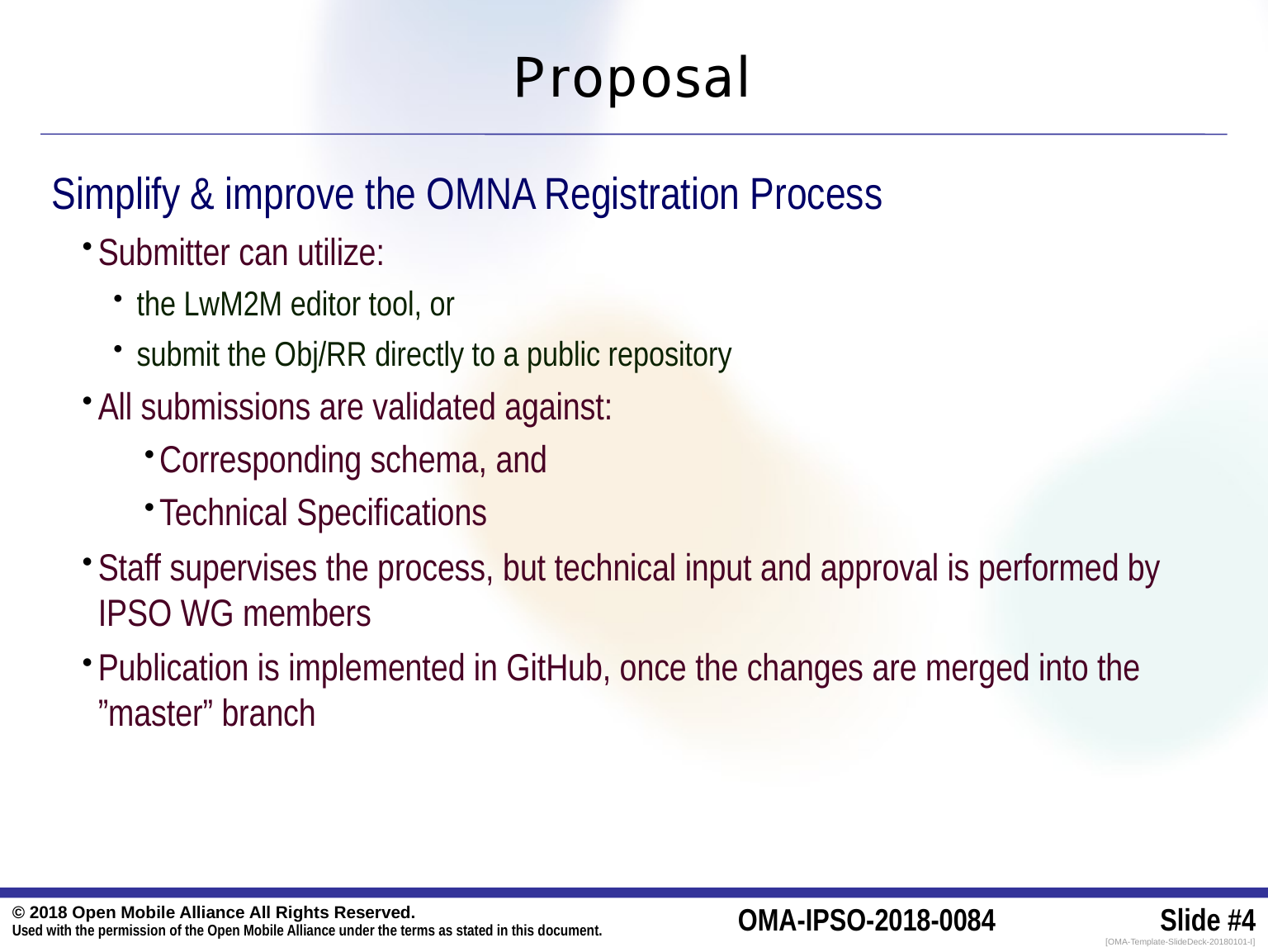

# Proposal
Simplify & improve the OMNA Registration Process
Submitter can utilize:
 the LwM2M editor tool, or
 submit the Obj/RR directly to a public repository
All submissions are validated against:
Corresponding schema, and
Technical Specifications
Staff supervises the process, but technical input and approval is performed by IPSO WG members
Publication is implemented in GitHub, once the changes are merged into the ”master” branch